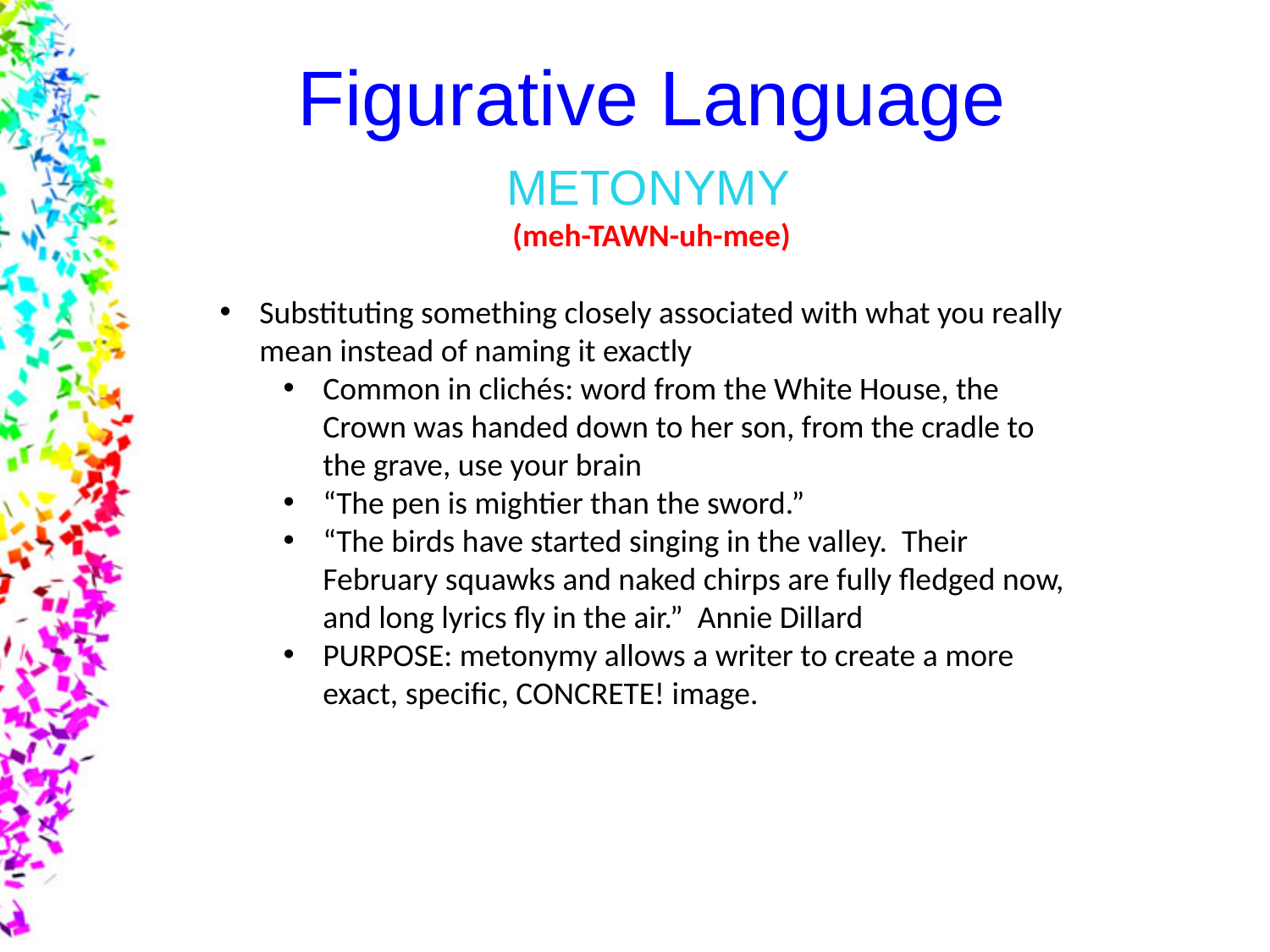

Figurative Language
METONYMY
(meh-TAWN-uh-mee)
Substituting something closely associated with what you really mean instead of naming it exactly
Common in clichés: word from the White House, the Crown was handed down to her son, from the cradle to the grave, use your brain
“The pen is mightier than the sword.”
“The birds have started singing in the valley.  Their February squawks and naked chirps are fully fledged now, and long lyrics fly in the air.”  Annie Dillard
PURPOSE: metonymy allows a writer to create a more exact, specific, CONCRETE! image.